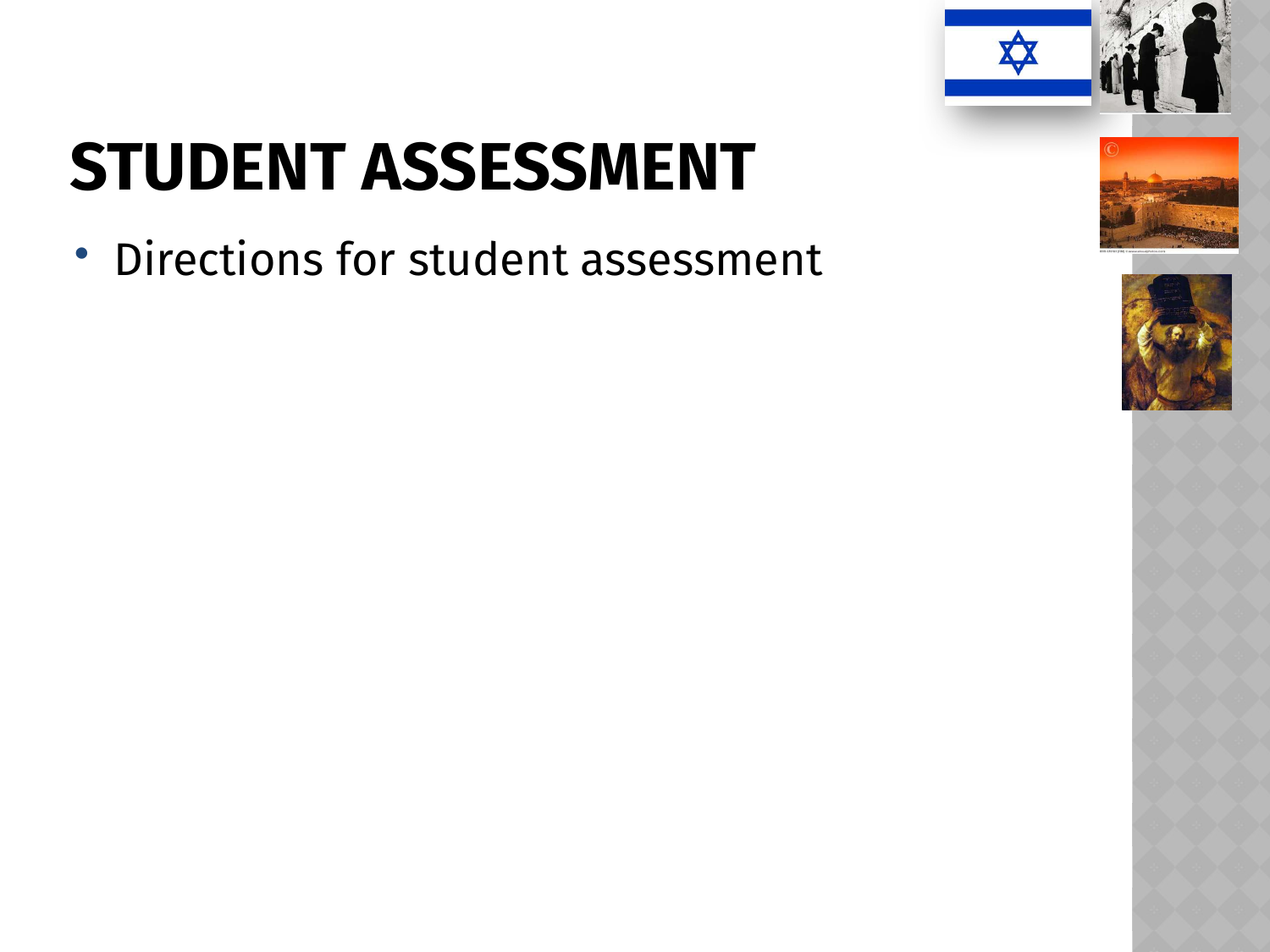

# Student Assessment
Directions for student assessment